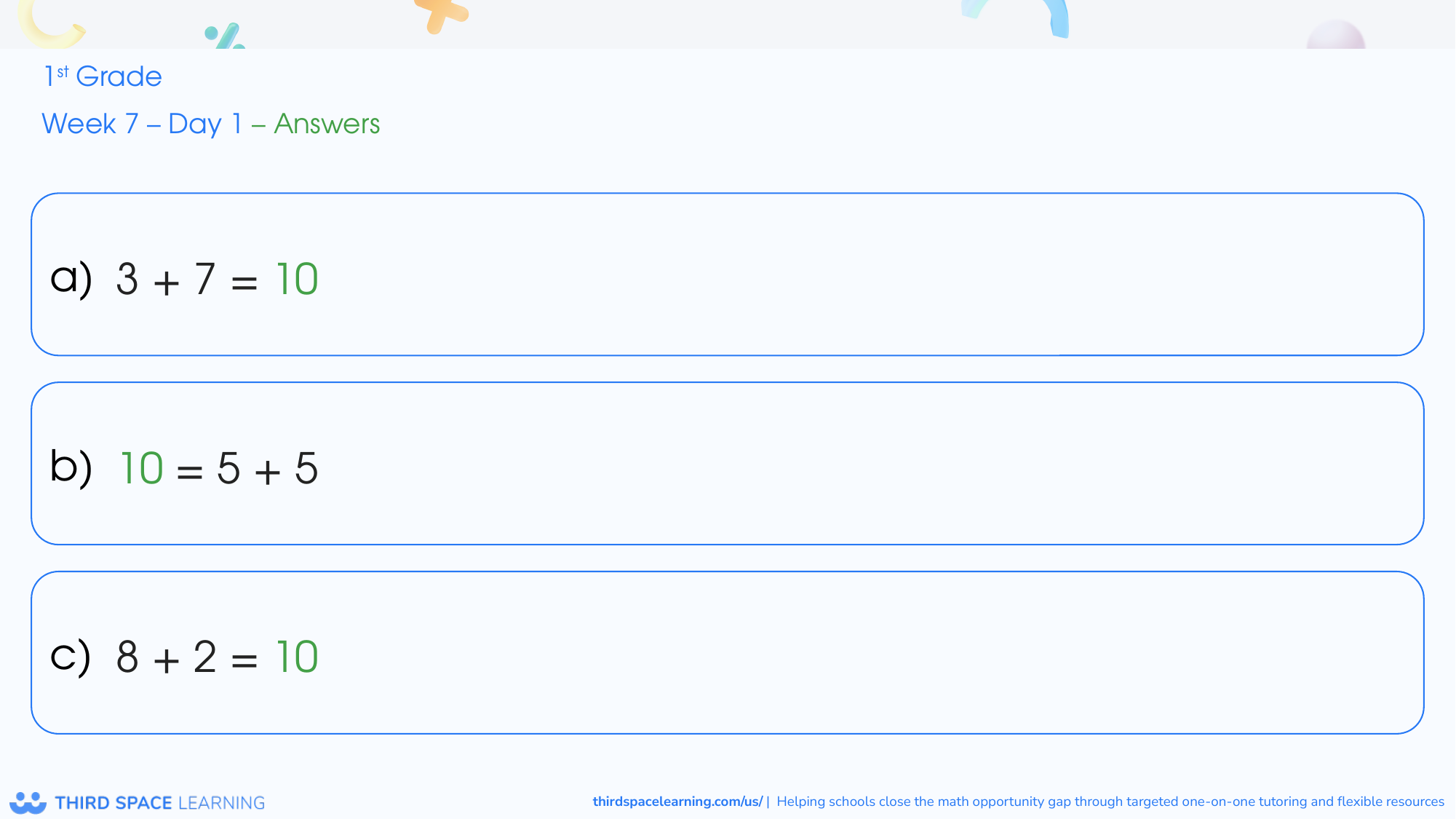

1st Grade
Week 7 – Day 1 – Answers
3 + 7 = 10
10 = 5 + 5
8 + 2 = 10